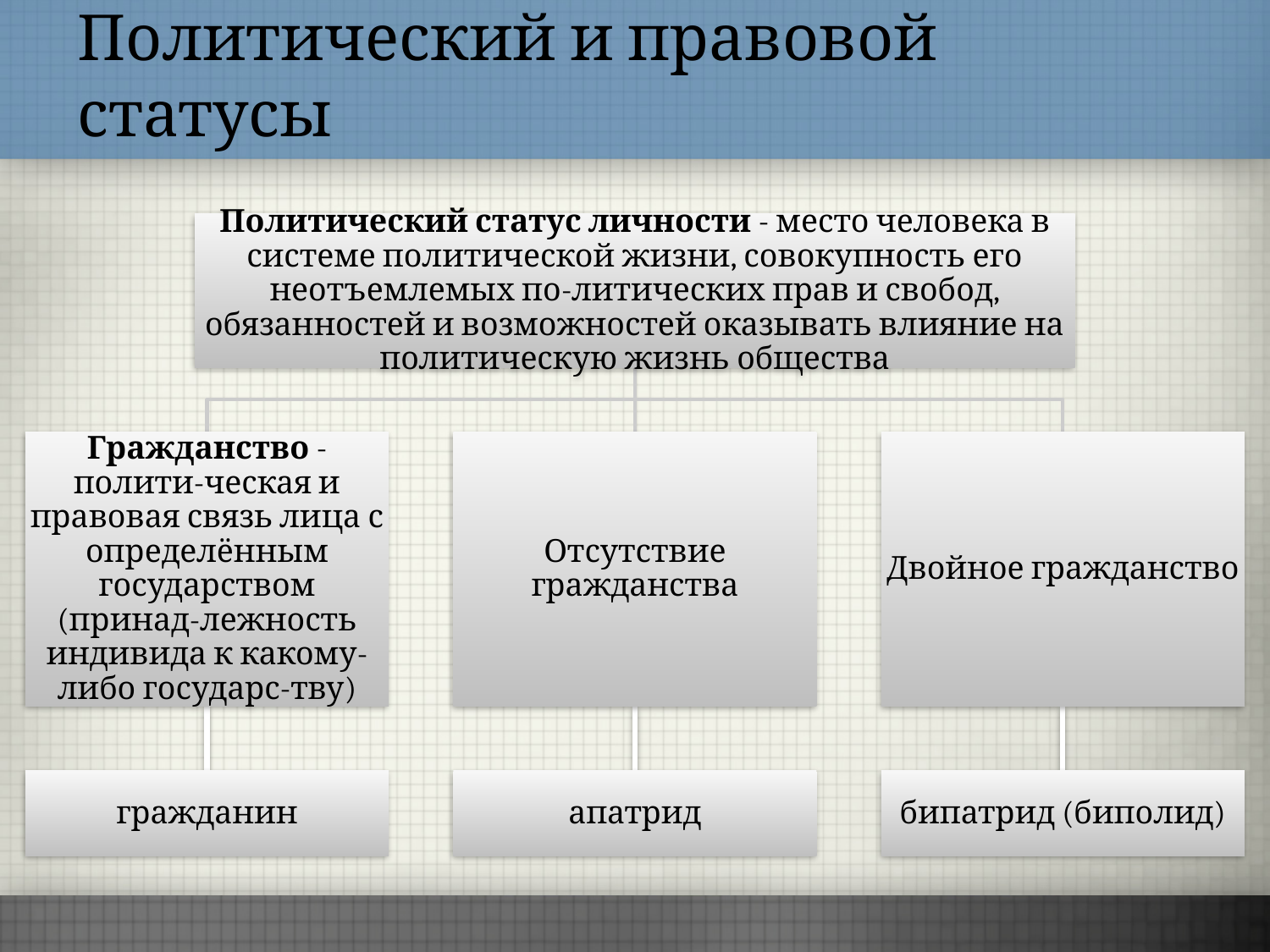

# Политический и правовой статусы
Политический статус личности - место человека в системе политической жизни, совокупность его неотъемлемых по-литических прав и свобод, обязанностей и возможностей оказывать влияние на политическую жизнь общества
Гражданство -полити-ческая и правовая связь лица с определённым государством (принад-лежность индивида к какому-либо государс-тву)
гражданин
Отсутствие гражданства
апатрид
Двойное гражданство
бипатрид (биполид)